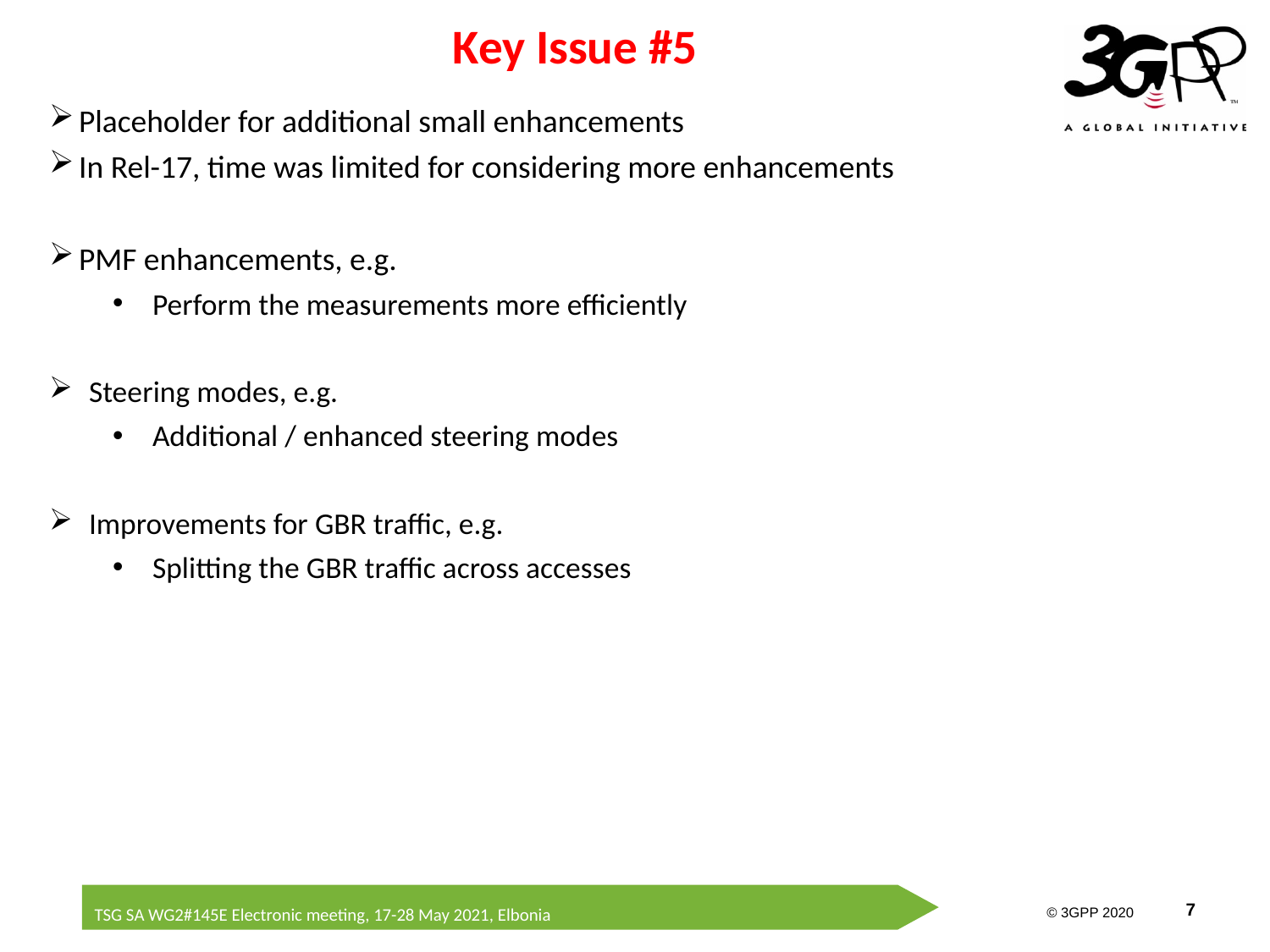

# Key Issue #5
Placeholder for additional small enhancements
In Rel-17, time was limited for considering more enhancements

PMF enhancements, e.g.
Perform the measurements more efficiently

Steering modes, e.g.
Additional / enhanced steering modes

Improvements for GBR traffic, e.g.
Splitting the GBR traffic across accesses